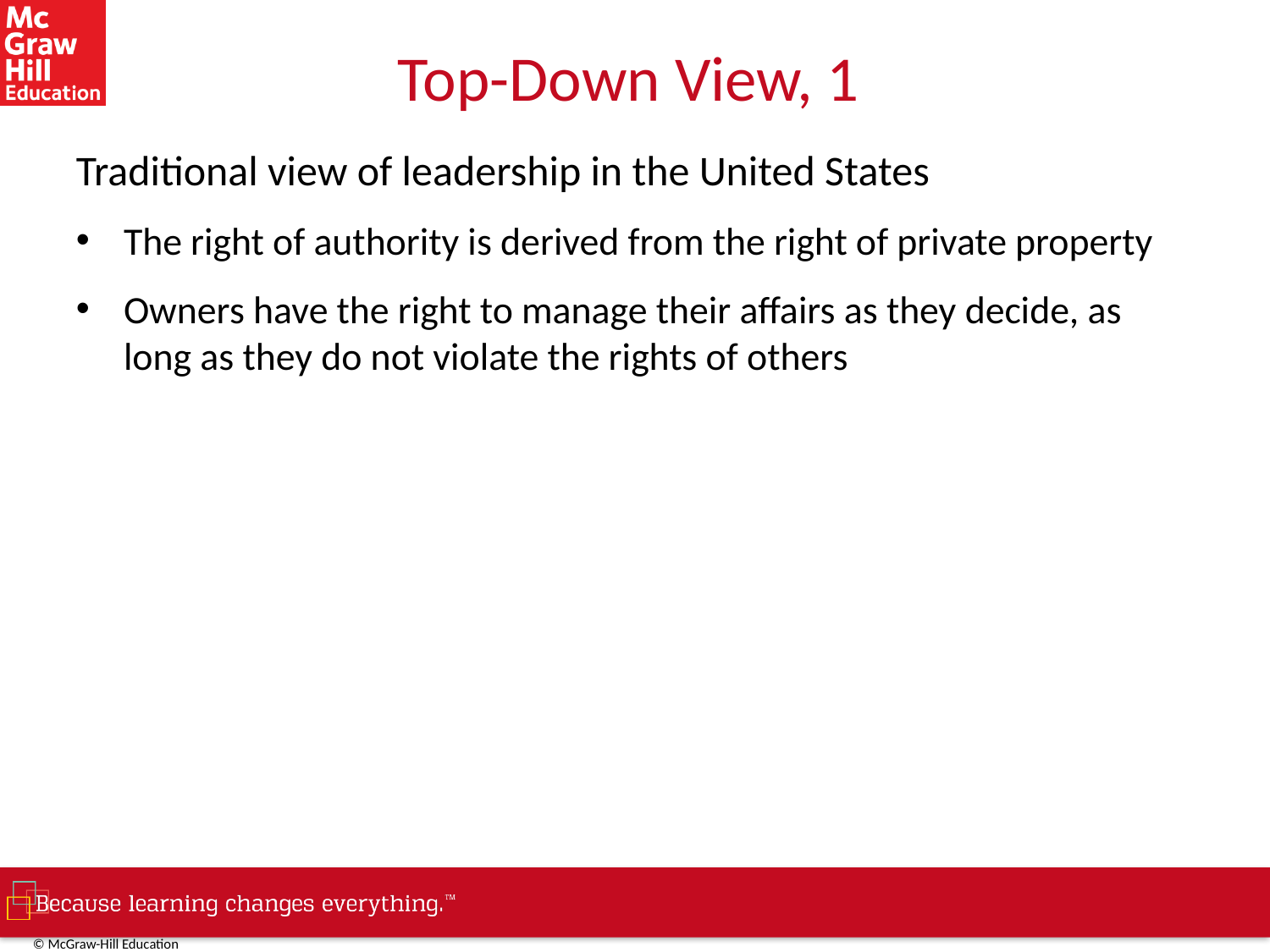

# Top-Down View, 1
Traditional view of leadership in the United States
The right of authority is derived from the right of private property
Owners have the right to manage their affairs as they decide, as long as they do not violate the rights of others